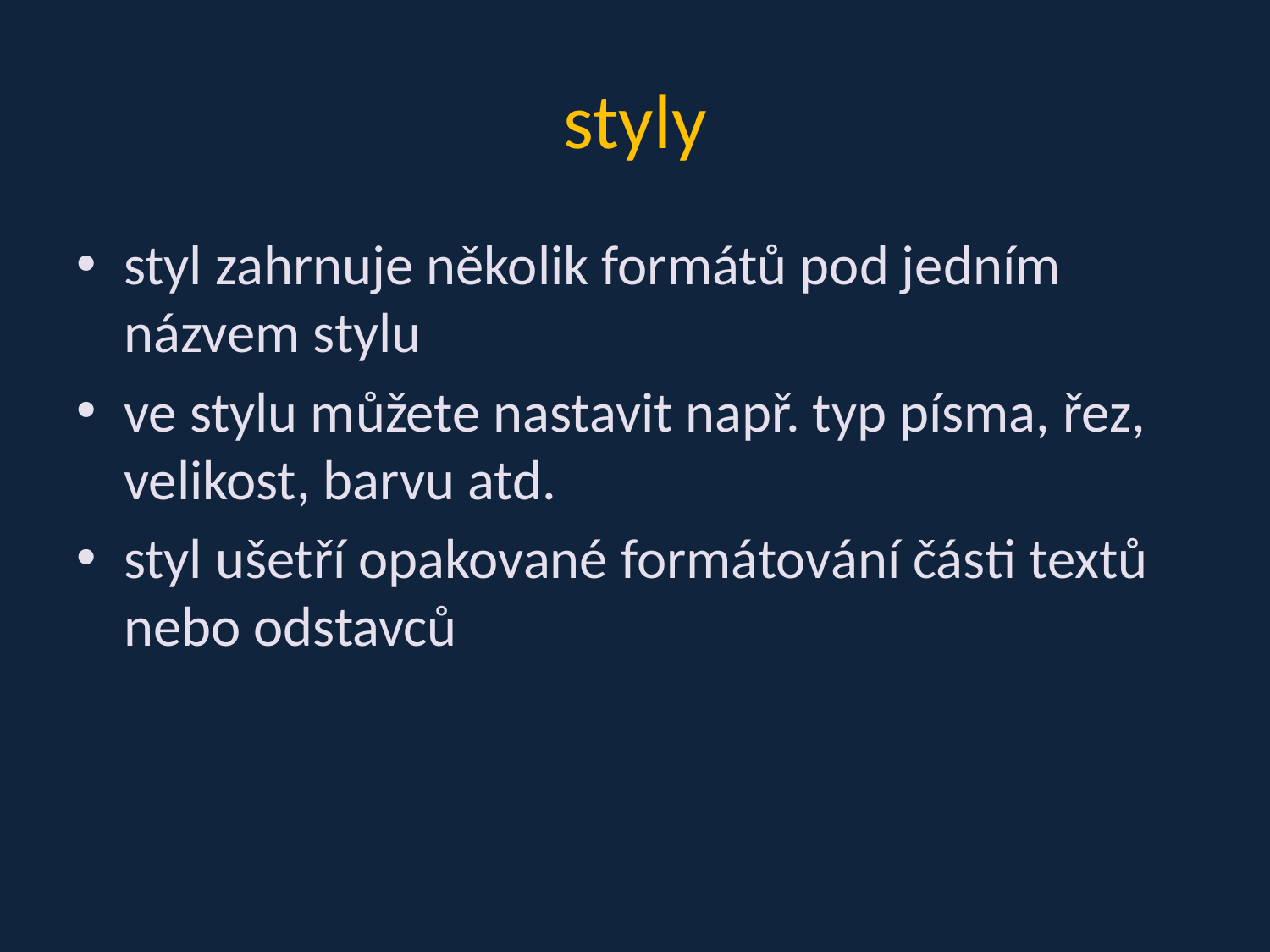

# styly
styl zahrnuje několik formátů pod jedním názvem stylu
ve stylu můžete nastavit např. typ písma, řez, velikost, barvu atd.
styl ušetří opakované formátování části textů nebo odstavců